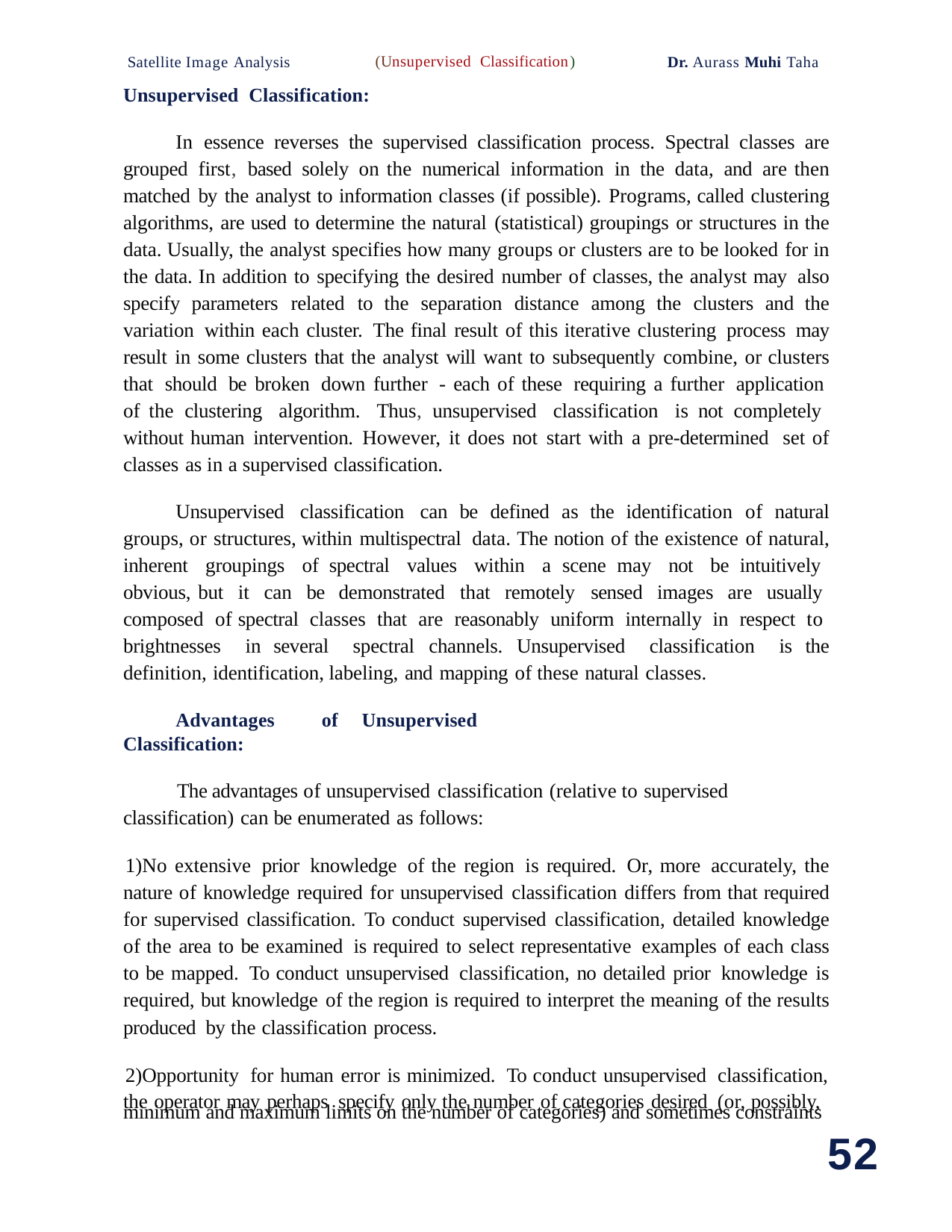

(Unsupervised  Classification)
Satellite Image Analysis

Unsupervised  Classification:
Dr. Aurass Muhi Taha
In  essence  reverses  the  supervised  classification  process.  Spectral  classes  are grouped  first,  based  solely  on the  numerical  information  in  the  data,  and  are then matched by the analyst to information classes (if possible). Programs, called clustering algorithms, are used to determine the natural (statistical) groupings or structures in the data. Usually, the analyst specifies how many groups or clusters are to be looked for in the data. In addition to specifying the desired number of classes, the analyst may  also specify  parameters  related  to  the  separation  distance  among  the  clusters  and  the variation  within each cluster.  The final result of this iterative clustering  process  may result in some clusters that the analyst will want to subsequently combine, or clusters that  should  be broken  down further  - each of these  requiring a further  application  of the clustering  algorithm.  Thus, unsupervised  classification  is not completely  without human intervention. However, it does not start with a pre-determined  set of classes as in a supervised classification.

Unsupervised   classification   can  be  defined  as  the  identification  of  natural groups, or structures, within multispectral  data. The notion of the existence of natural, inherent  groupings  of spectral  values  within  a scene may  not  be intuitively  obvious, but  it  can  be  demonstrated  that  remotely  sensed  images  are  usually  composed  of spectral  classes  that  are  reasonably  uniform  internally  in  respect  to  brightnesses  in several  spectral channels. Unsupervised  classification  is the definition, identification, labeling, and mapping of these natural classes.

Advantages  of Unsupervised  Classification:

The advantages of unsupervised classification (relative to supervised classification) can be enumerated as follows:

No extensive  prior  knowledge  of the region  is required.  Or, more  accurately, the nature of knowledge required for unsupervised classification differs from that required for supervised classification. To conduct supervised classification, detailed knowledge of the area to be examined  is required to select representative  examples of each class to be mapped.  To conduct unsupervised  classification, no detailed prior  knowledge is required, but knowledge of the region is required to interpret the meaning of the results produced  by the classification process.

Opportunity  for human error is minimized.  To conduct unsupervised  classification, the operator may perhaps  specify only the number of categories desired  (or, possibly,
minimum and maximum limits on the number of categories) and sometimes constraints
52